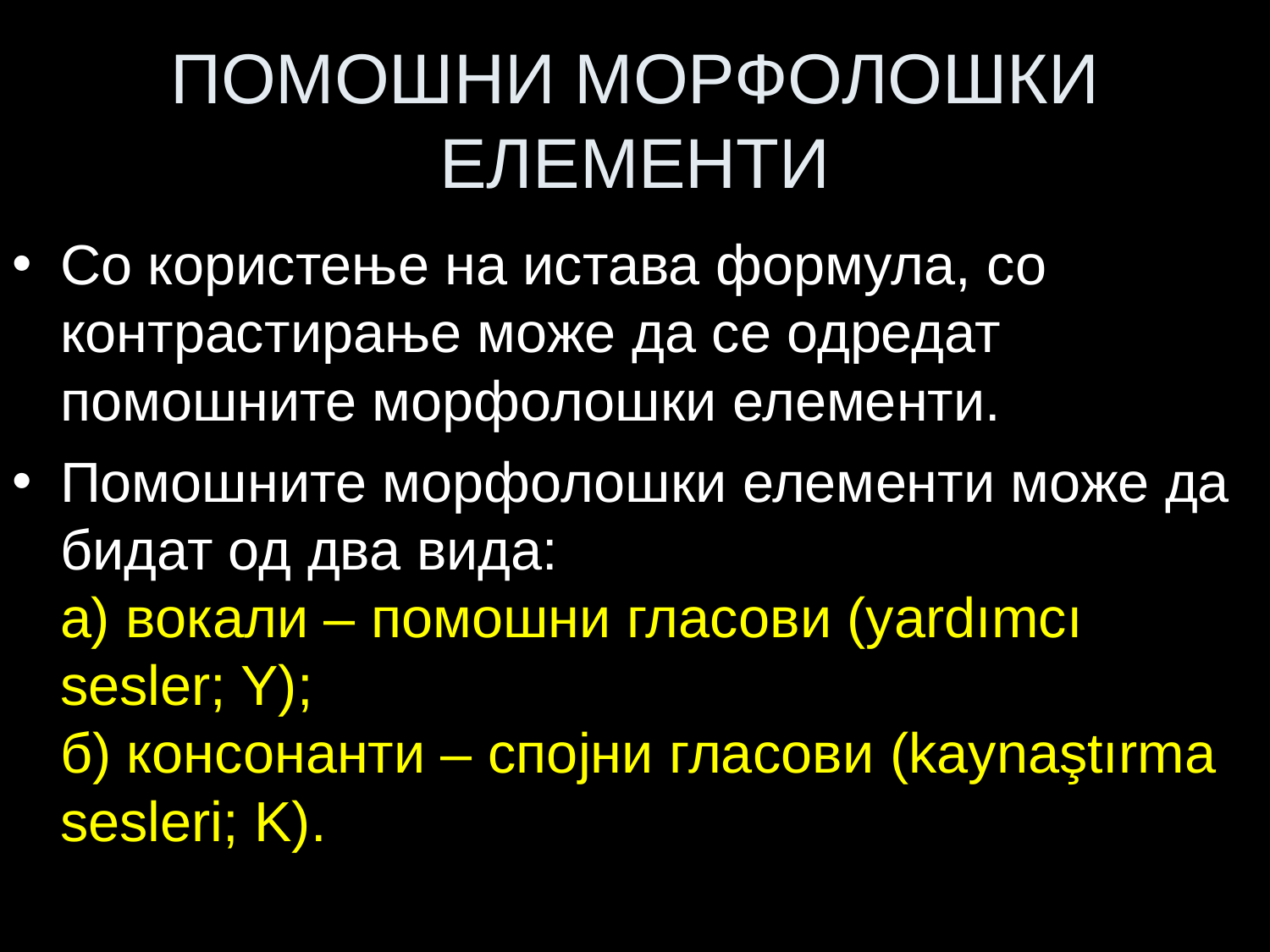

# ПОМОШНИ МОРФОЛОШКИ ЕЛЕМЕНТИ
Со користење на истава формула, со контрастирање може да се одредат помошните морфолошки елементи.
Помошните морфолошки елементи може да бидат од два вида:
a) вокали – помошни гласови (yardımcı sesler; Y);
б) консонанти – спојни гласови (kaynaştırma sesleri; K).